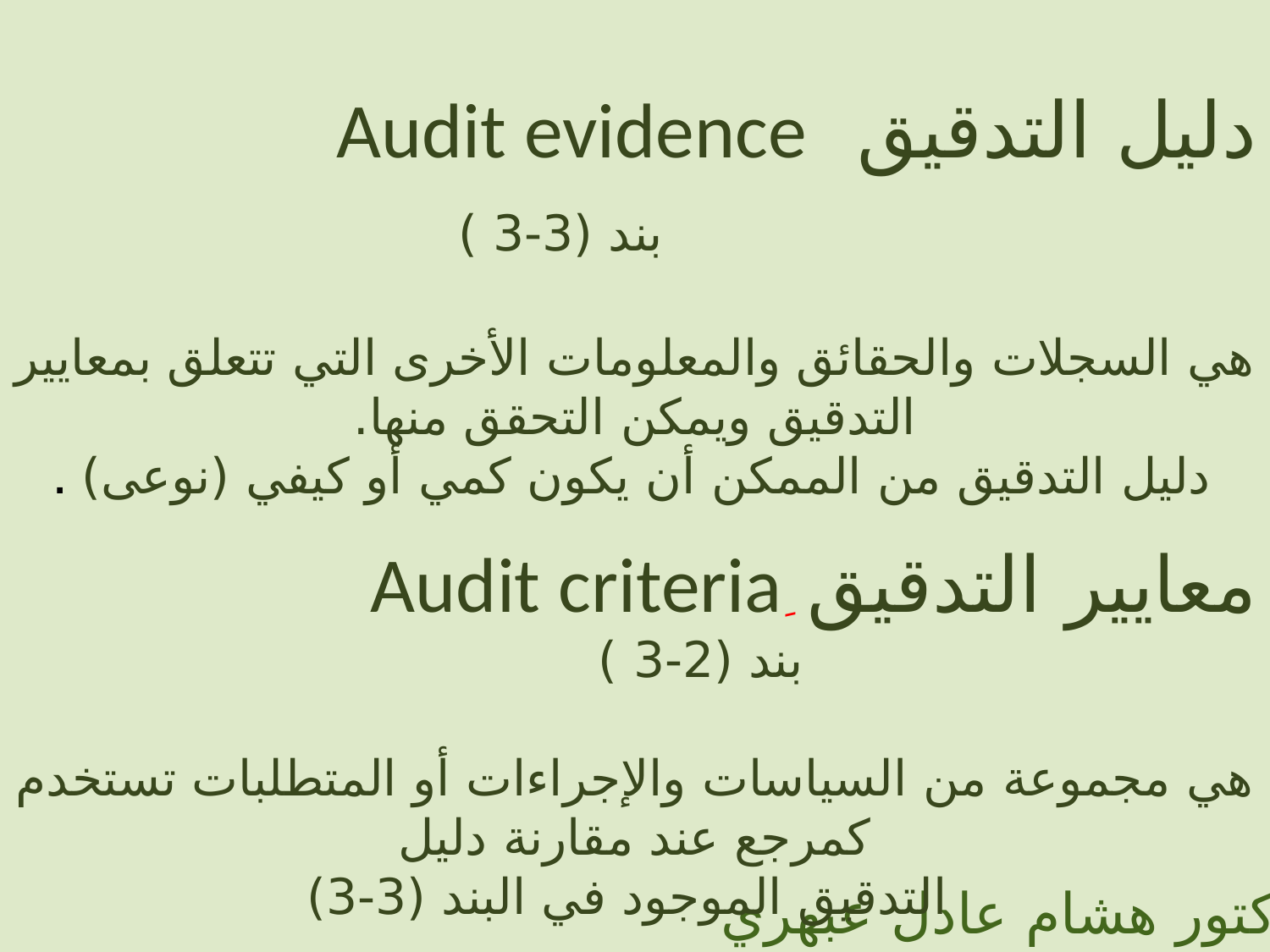

دليل التدقيق  Audit evidence                                      بند (3-3 )

هي السجلات والحقائق والمعلومات الأخرى التي تتعلق بمعايير التدقيق ويمكن التحقق منها.
 دليل التدقيق من الممكن أن يكون كمي أو كيفي (نوعى) .

معايير التدقيق ِAudit criteria                                                                  بند (2-3 )

هي مجموعة من السياسات والإجراءات أو المتطلبات تستخدم كمرجع عند مقارنة دليل
 التدقيق الموجود في البند (3-3)

الدكتور هشام عادل عبهري